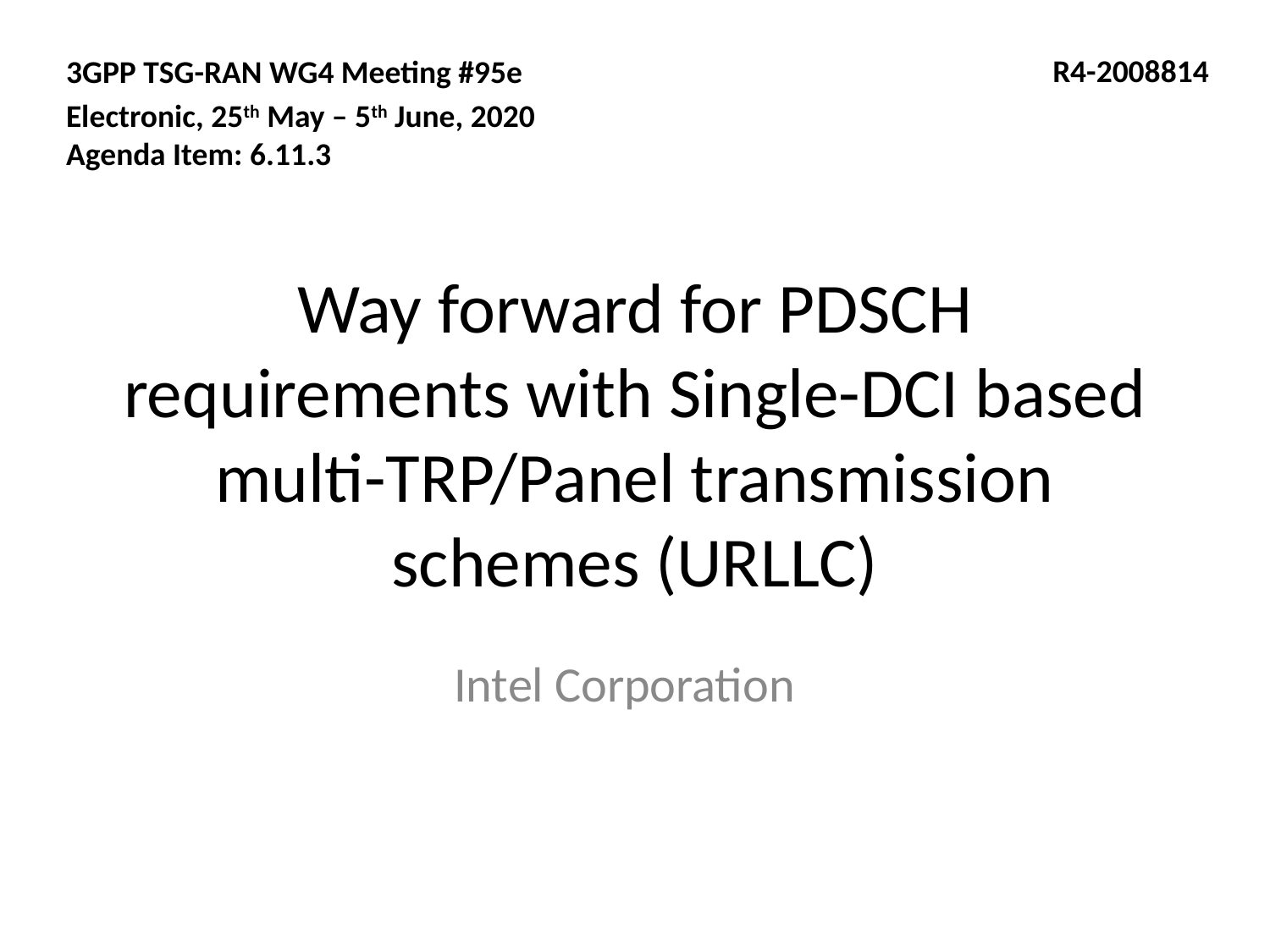

3GPP TSG-RAN WG4 Meeting #95e
Electronic, 25th May – 5th June, 2020
Agenda Item: 6.11.3
R4-2008814
# Way forward for PDSCH requirements with Single-DCI based multi-TRP/Panel transmission schemes (URLLC)
Intel Corporation